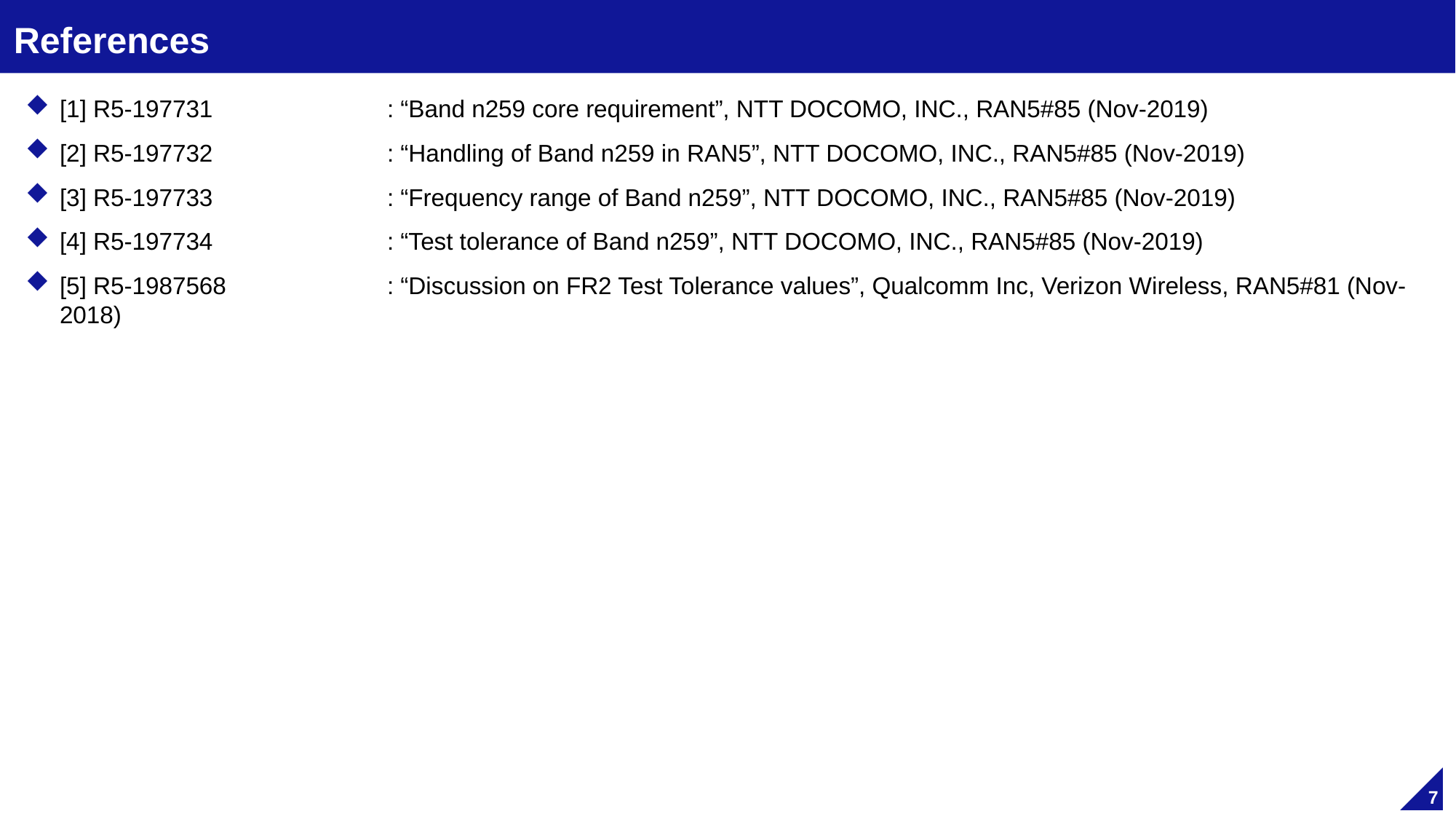

# References
[1] R5-197731		: “Band n259 core requirement”, NTT DOCOMO, INC., RAN5#85 (Nov-2019)
[2] R5-197732		: “Handling of Band n259 in RAN5”, NTT DOCOMO, INC., RAN5#85 (Nov-2019)
[3] R5-197733		: “Frequency range of Band n259”, NTT DOCOMO, INC., RAN5#85 (Nov-2019)
[4] R5-197734		: “Test tolerance of Band n259”, NTT DOCOMO, INC., RAN5#85 (Nov-2019)
[5] R5-1987568		: “Discussion on FR2 Test Tolerance values”, Qualcomm Inc, Verizon Wireless, RAN5#81 (Nov-2018)
7